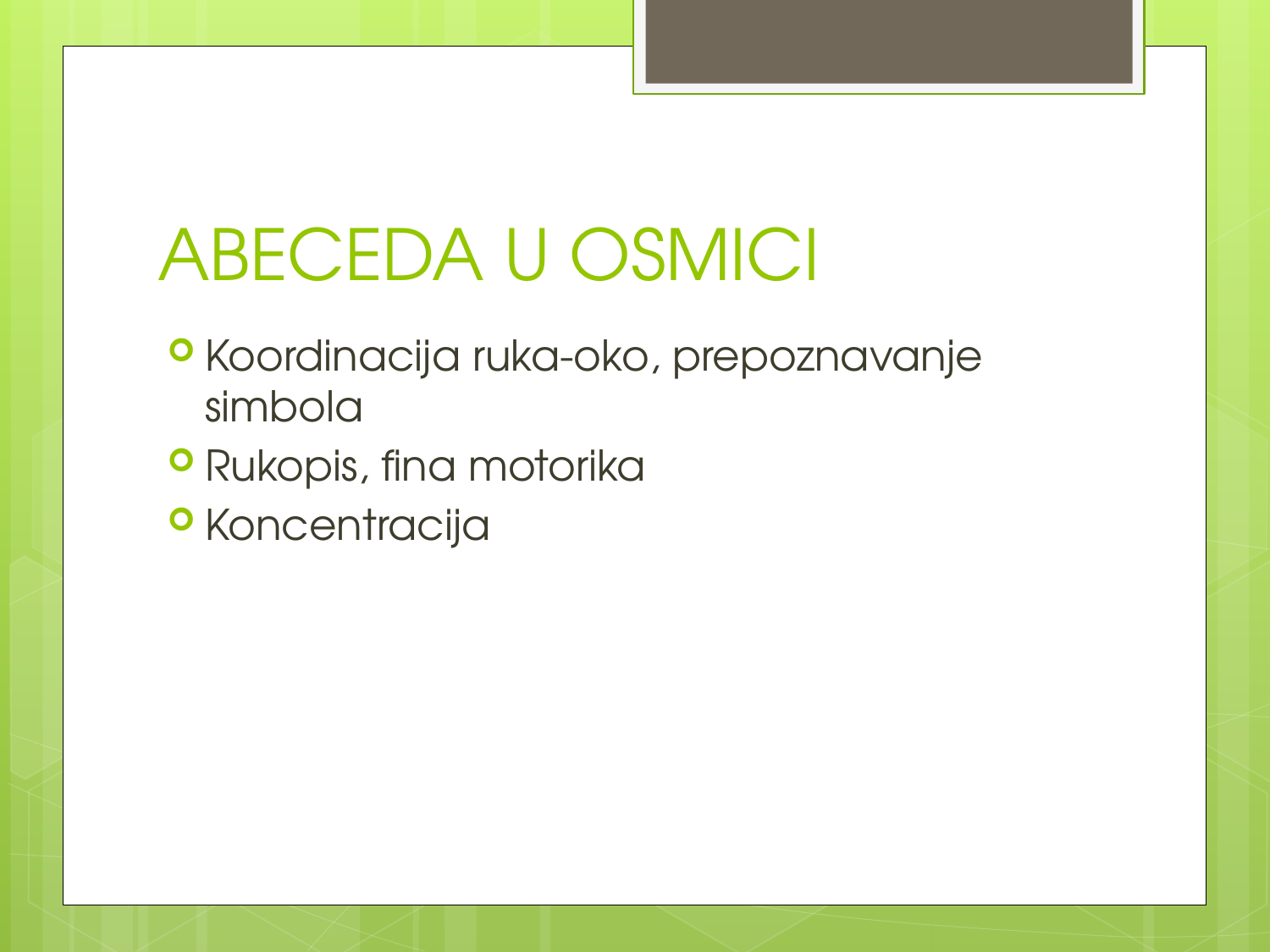

# ABECEDA U OSMICI
Koordinacija ruka-oko, prepoznavanje simbola
Rukopis, fina motorika
Koncentracija